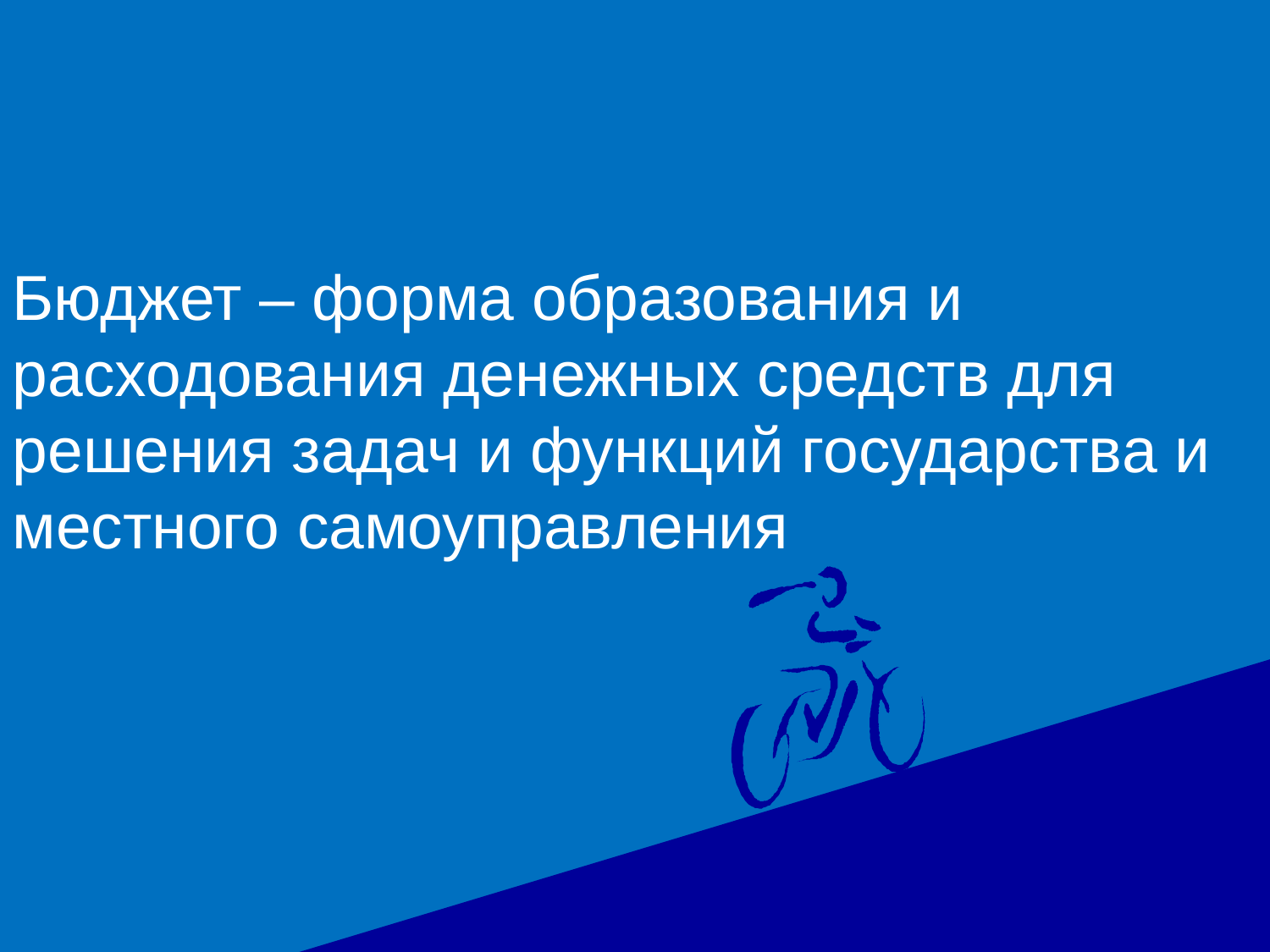

Бюджет – форма образования и расходования денежных средств для решения задач и функций государства и местного самоуправления